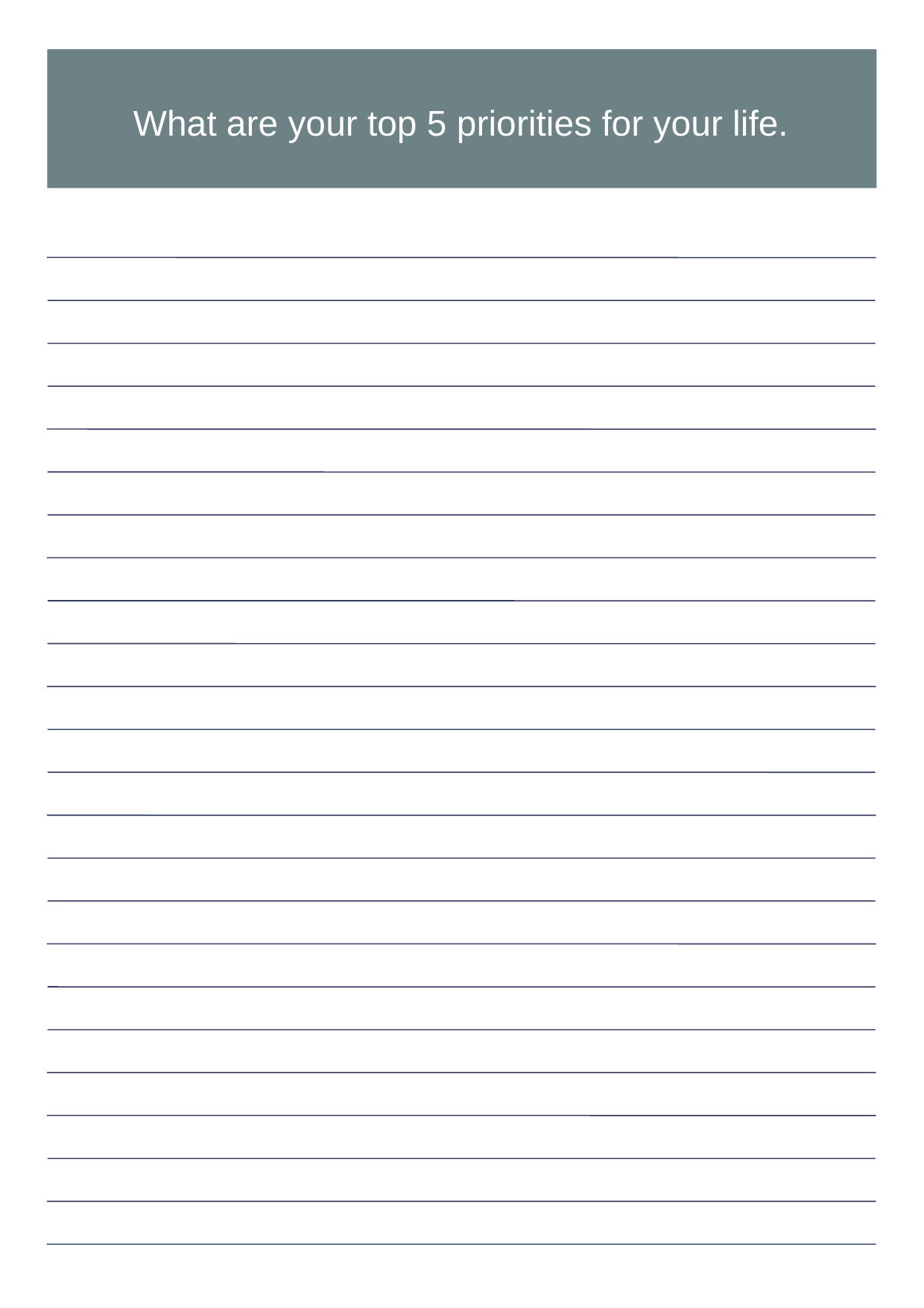

What are your top 5 priorities for your life.